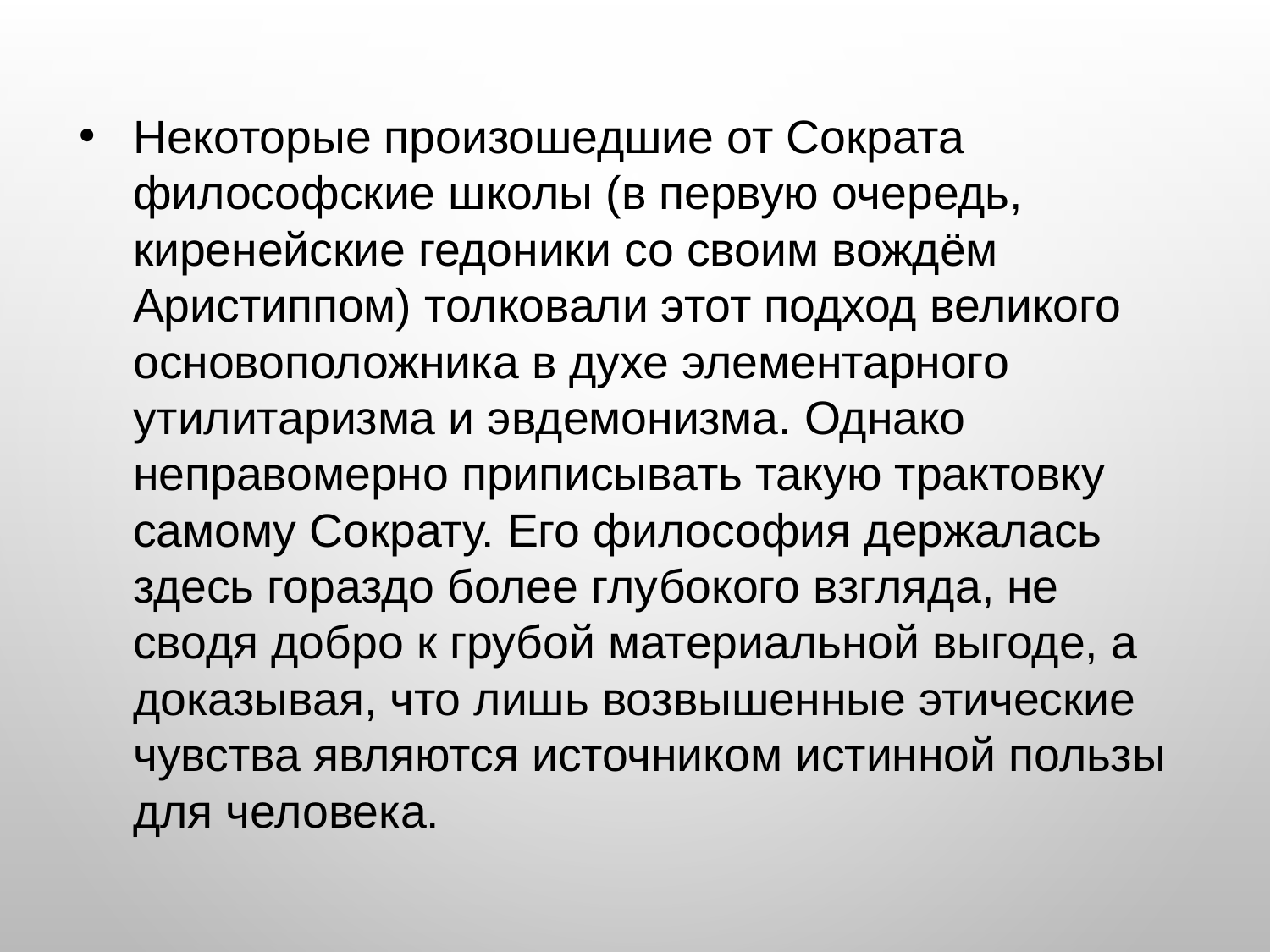

Некоторые произошедшие от Сократа философские школы (в первую очередь, киренейские гедоники со своим вождём Аристиппом) толковали этот подход великого основоположника в духе элементарного утилитаризма и эвдемонизма. Однако неправомерно приписывать такую трактовку самому Сократу. Его философия держалась здесь гораздо более глубокого взгляда, не сводя добро к грубой материальной выгоде, а доказывая, что лишь возвышенные этические чувства являются источником истинной пользы для человека.